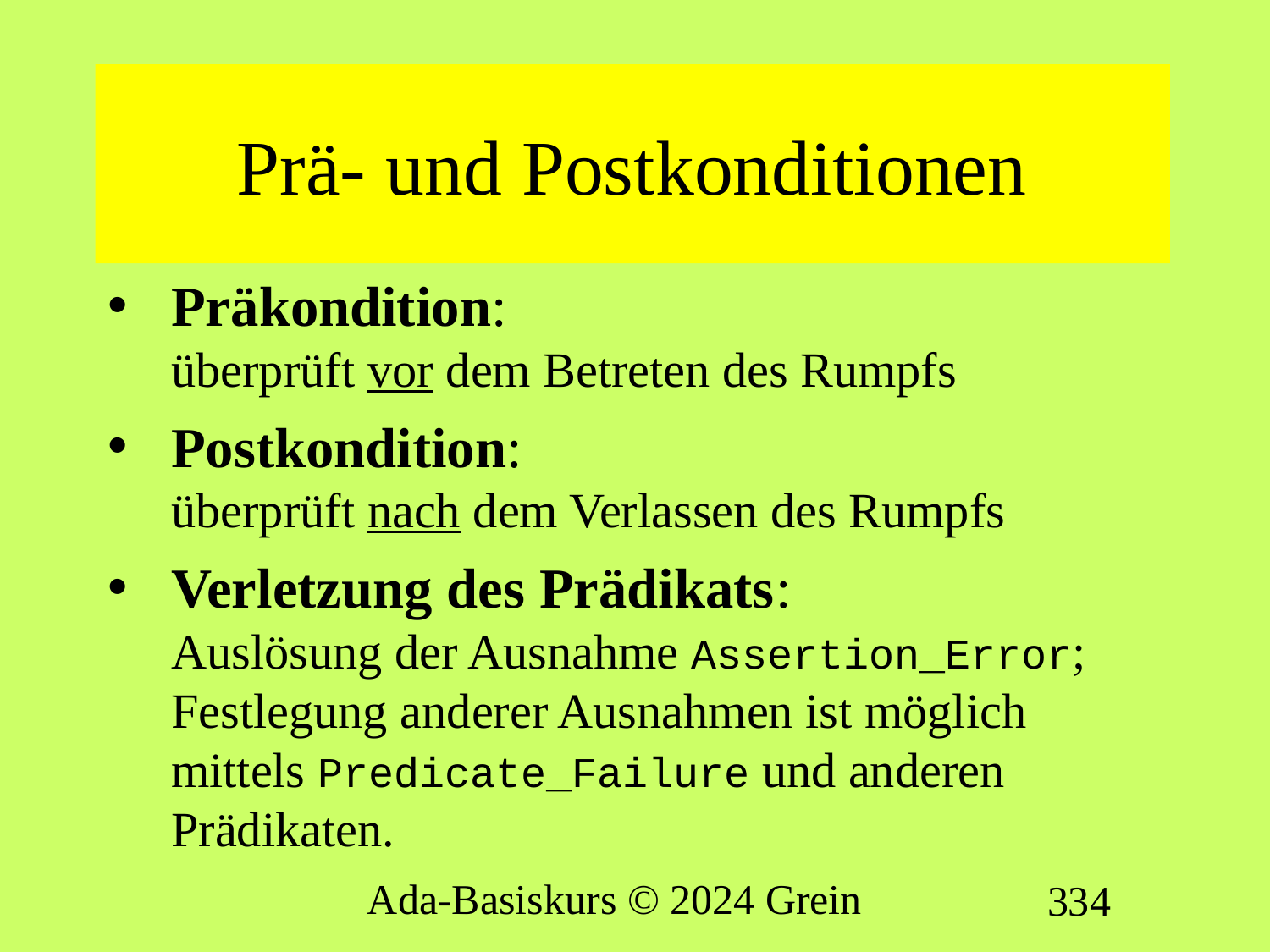

# Prä- und Postkonditionen
Präkondition:
überprüft vor dem Betreten des Rumpfs
Postkondition:
überprüft nach dem Verlassen des Rumpfs
Verletzung des Prädikats:
Auslösung der Ausnahme Assertion_Error;
Festlegung anderer Ausnahmen ist möglich mittels Predicate_Failure und anderen Prädikaten.
Ada-Basiskurs © 2024 Grein
334